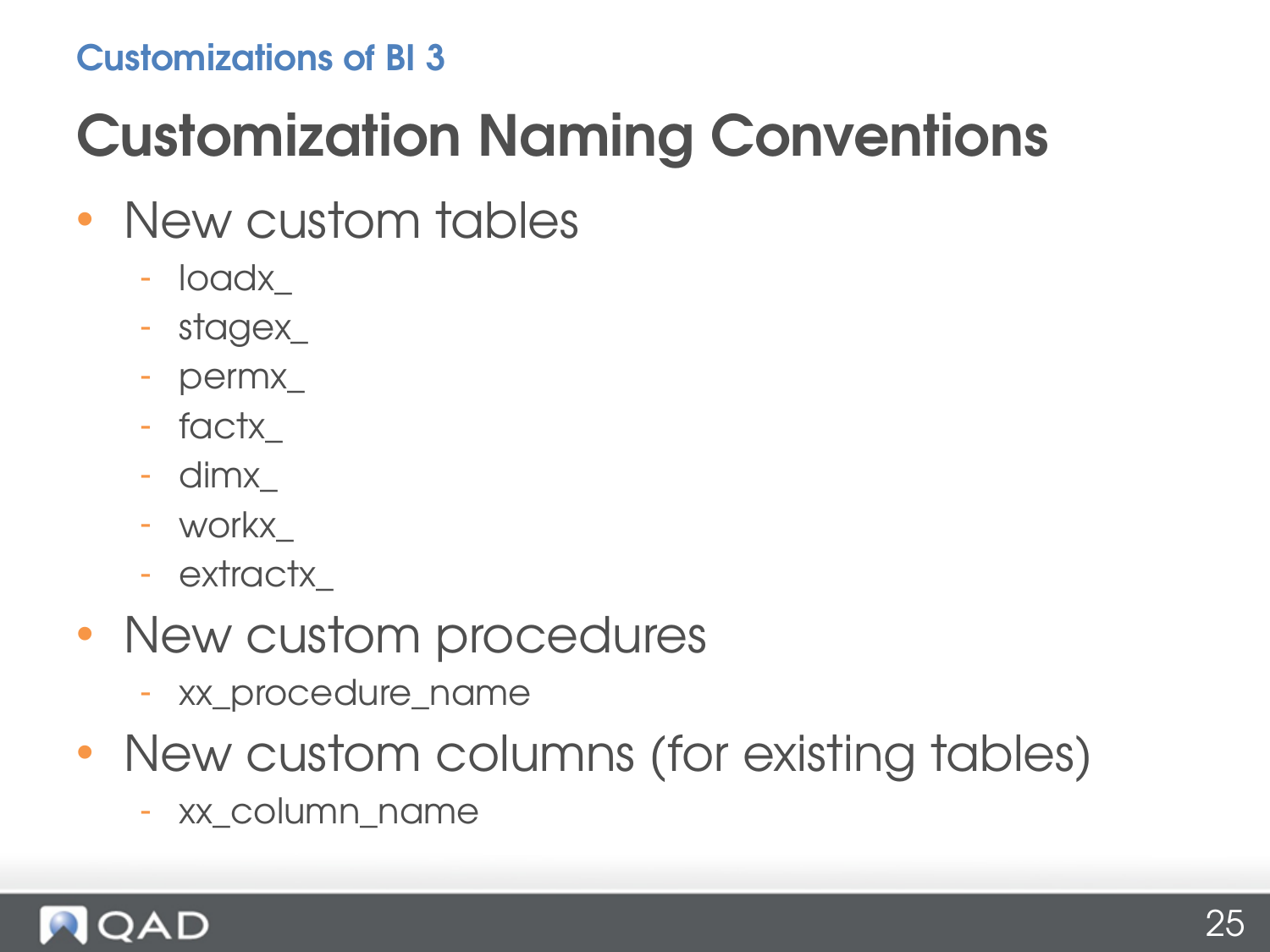

Customizations of BI 3
# Customization Naming Conventions
New custom tables
loadx_
stagex_
permx_
factx_
dimx_
workx_
extractx_
New custom procedures
xx_procedure_name
New custom columns (for existing tables)
xx_column_name
25